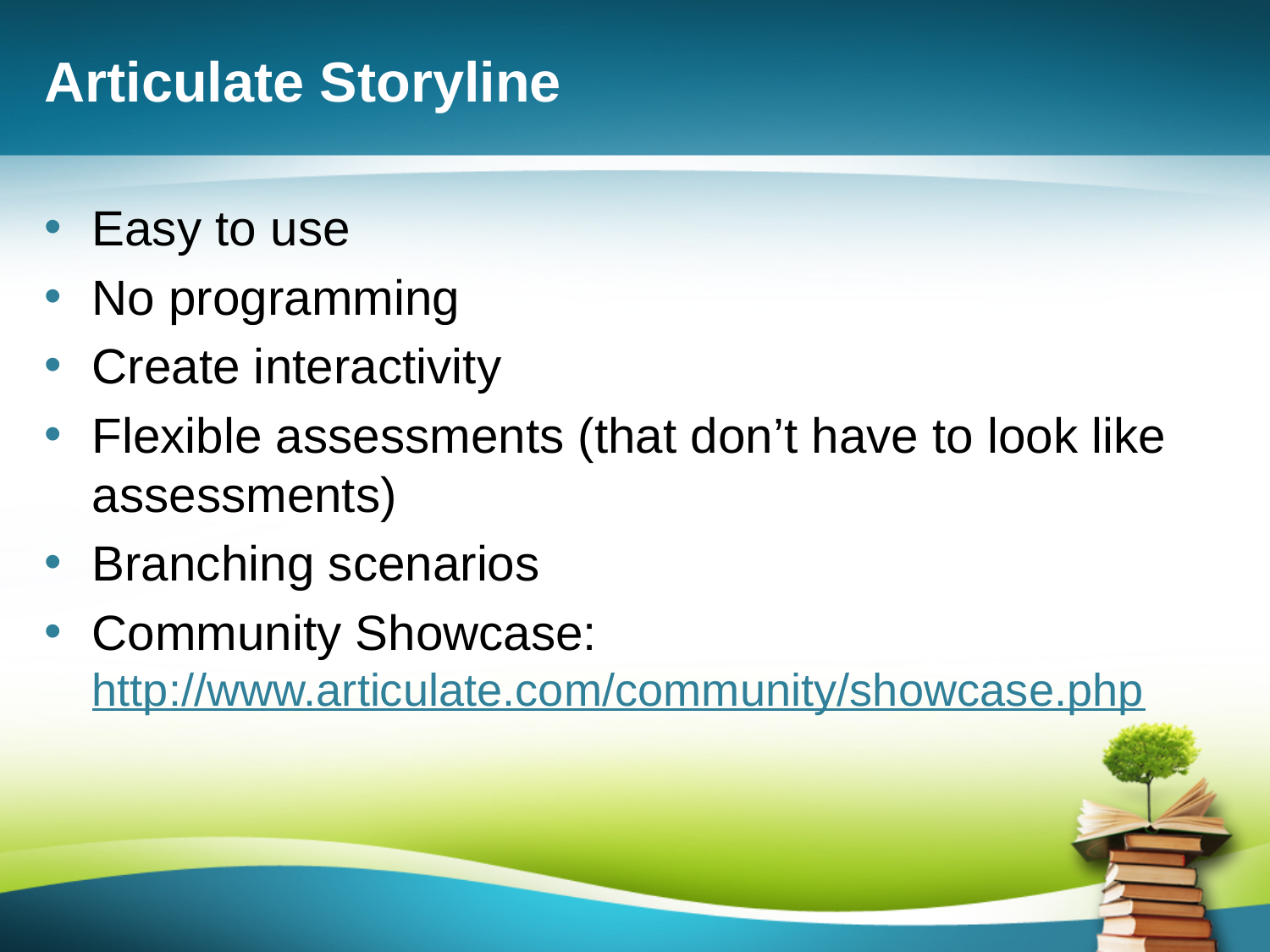

# Articulate Storyline
Easy to use
No programming
Create interactivity
Flexible assessments (that don’t have to look like assessments)
Branching scenarios
Community Showcase: http://www.articulate.com/community/showcase.php